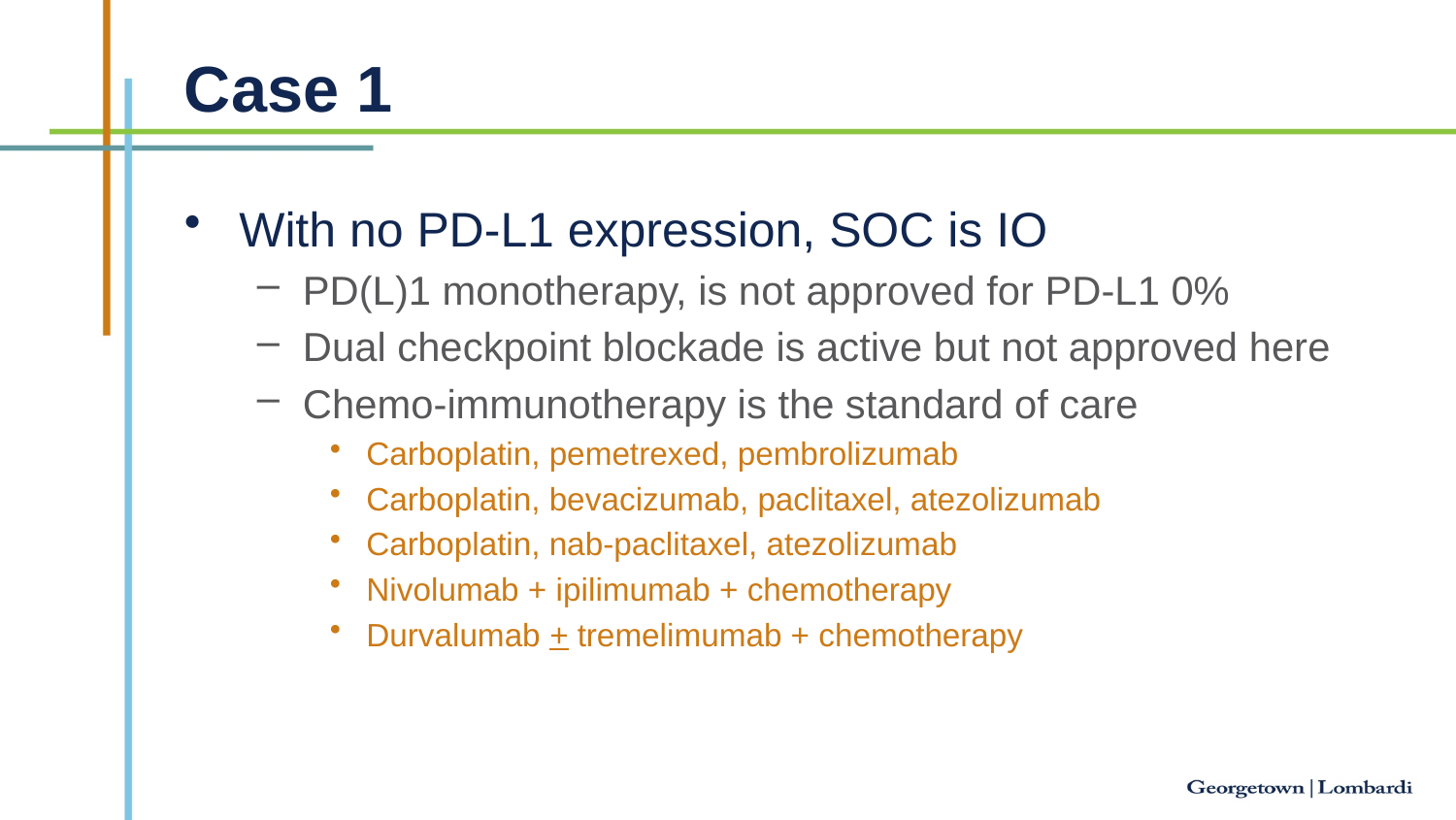

# Case 1
With no PD-L1 expression, SOC is IO
PD(L)1 monotherapy, is not approved for PD-L1 0%
Dual checkpoint blockade is active but not approved here
Chemo-immunotherapy is the standard of care
Carboplatin, pemetrexed, pembrolizumab
Carboplatin, bevacizumab, paclitaxel, atezolizumab
Carboplatin, nab-paclitaxel, atezolizumab
Nivolumab + ipilimumab + chemotherapy
Durvalumab + tremelimumab + chemotherapy